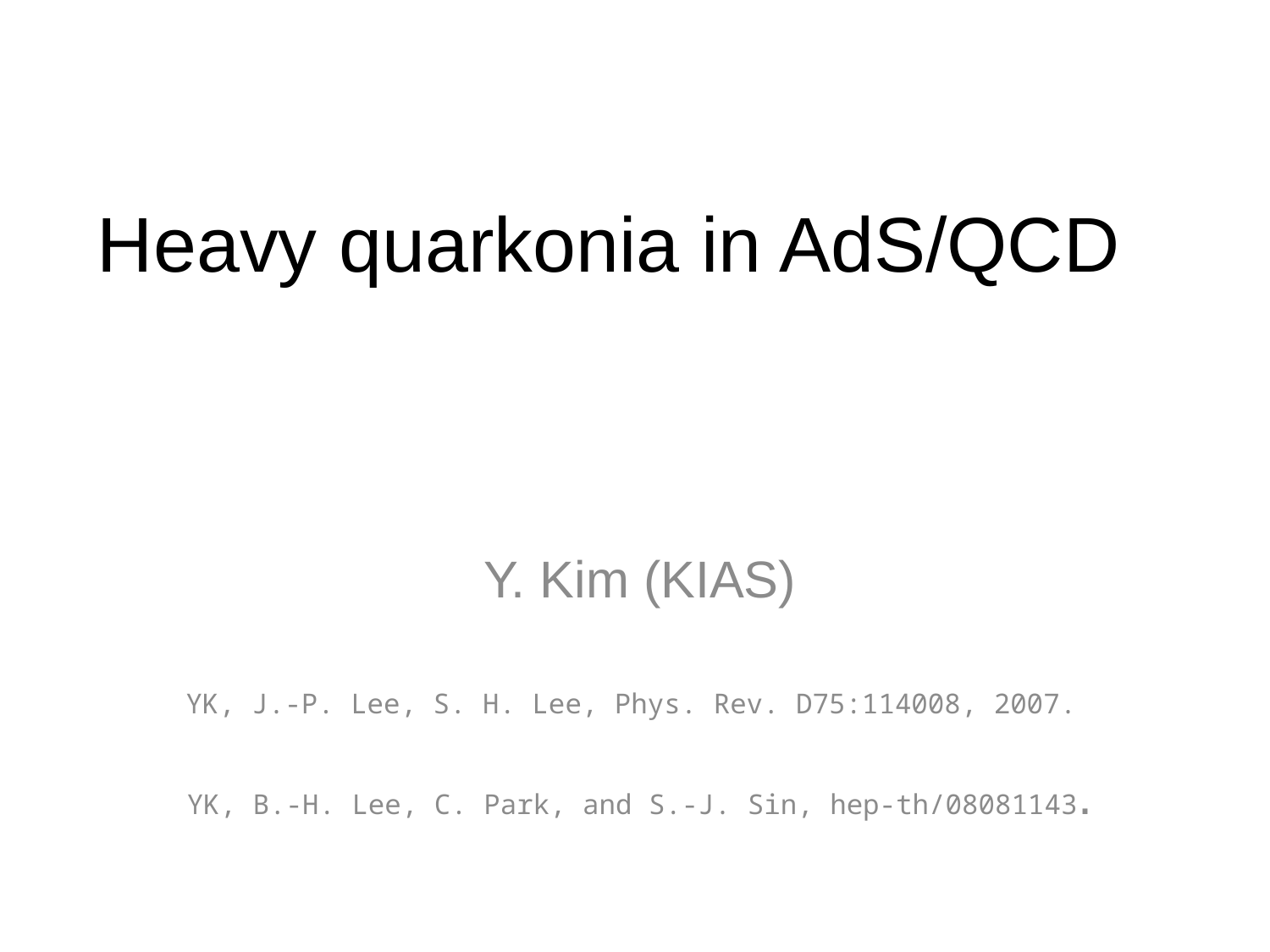

# Heavy quarkonia in AdS/QCD
Y. Kim (KIAS)

YK, J.-P. Lee, S. H. Lee, Phys. Rev. D75:114008, 2007.
YK, B.-H. Lee, C. Park, and S.-J. Sin, hep-th/08081143.